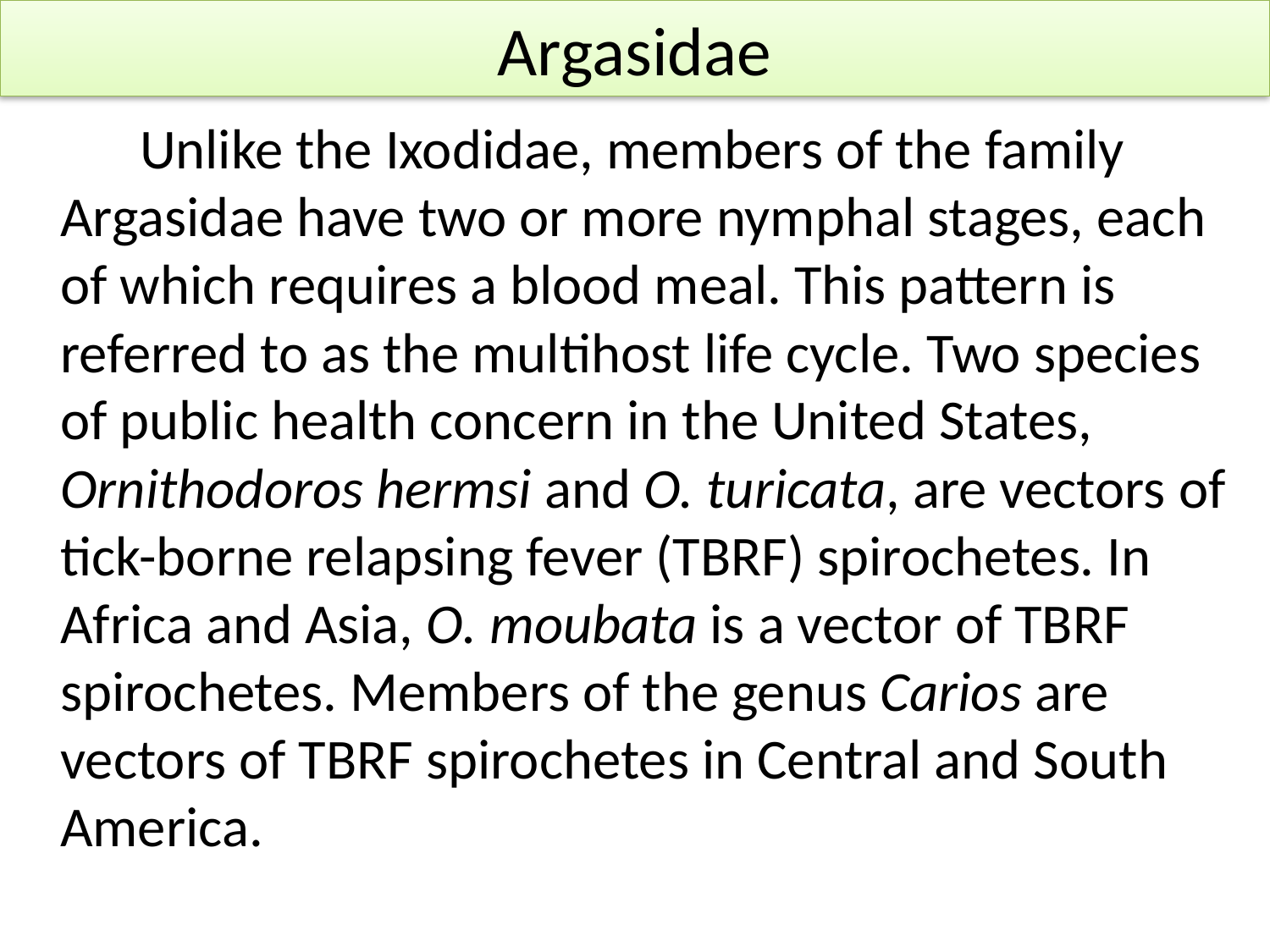

# Argasidae
          Unlike the Ixodidae, members of the family Argasidae have two or more nymphal stages, each of which requires a blood meal. This pattern is referred to as the multihost life cycle. Two species of public health concern in the United States, Ornithodoros hermsi and O. turicata, are vectors of tick-borne relapsing fever (TBRF) spirochetes. In Africa and Asia, O. moubata is a vector of TBRF spirochetes. Members of the genus Carios are vectors of TBRF spirochetes in Central and South America.